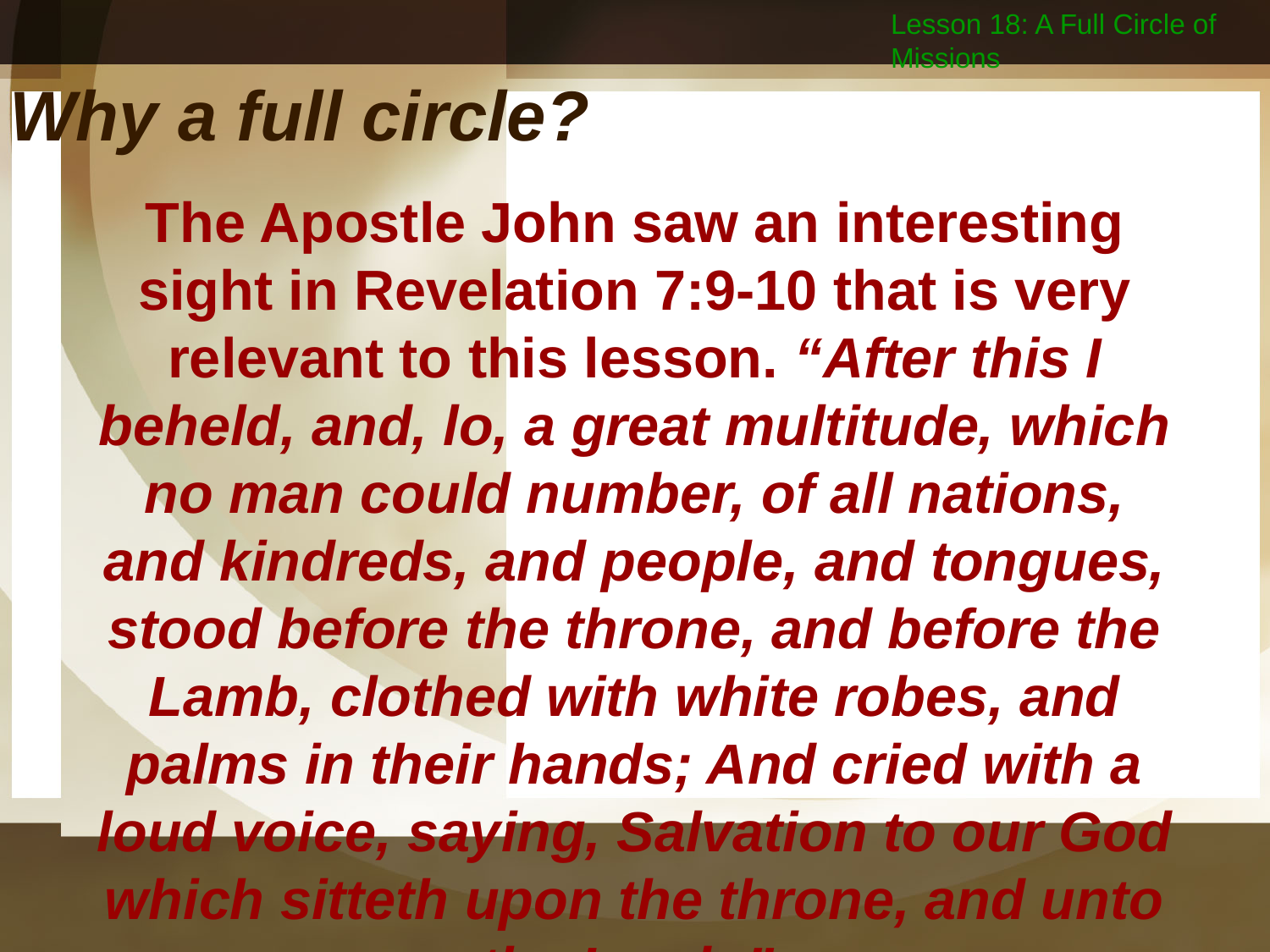

Lesson 18: A Full Circle of Missions
I. Why a full circle?
The Apostle John saw an interesting sight in Revelation 7:9-10 that is very relevant to this lesson. “After this I beheld, and, lo, a great multitude, which no man could number, of all nations, and kindreds, and people, and tongues, stood before the throne, and before the Lamb, clothed with white robes, and palms in their hands; And cried with a loud voice, saying, Salvation to our God which sitteth upon the throne, and unto the Lamb.”